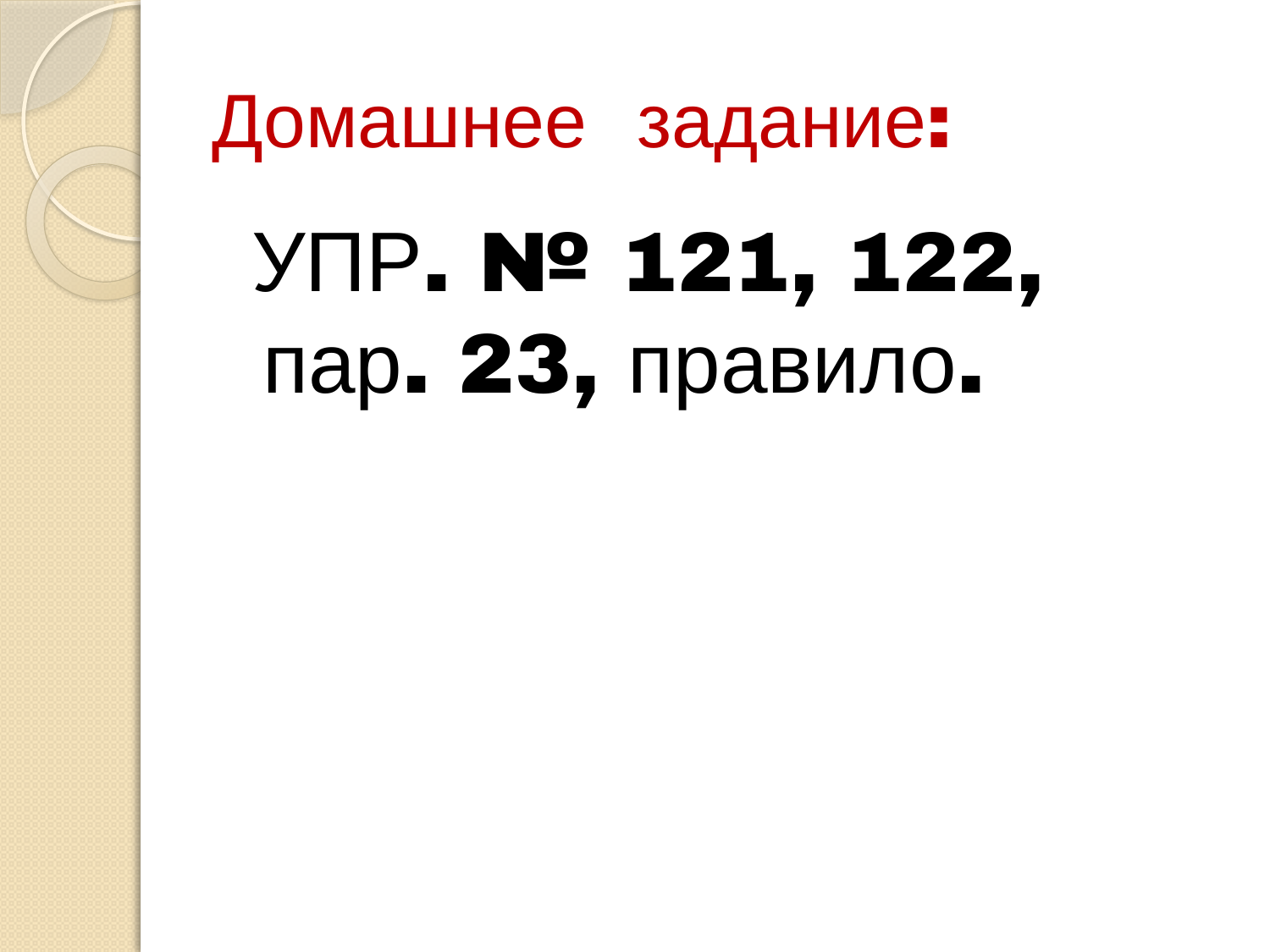

# Домашнее  задание:
 УПР. № 121, 122,  пар. 23, правило.